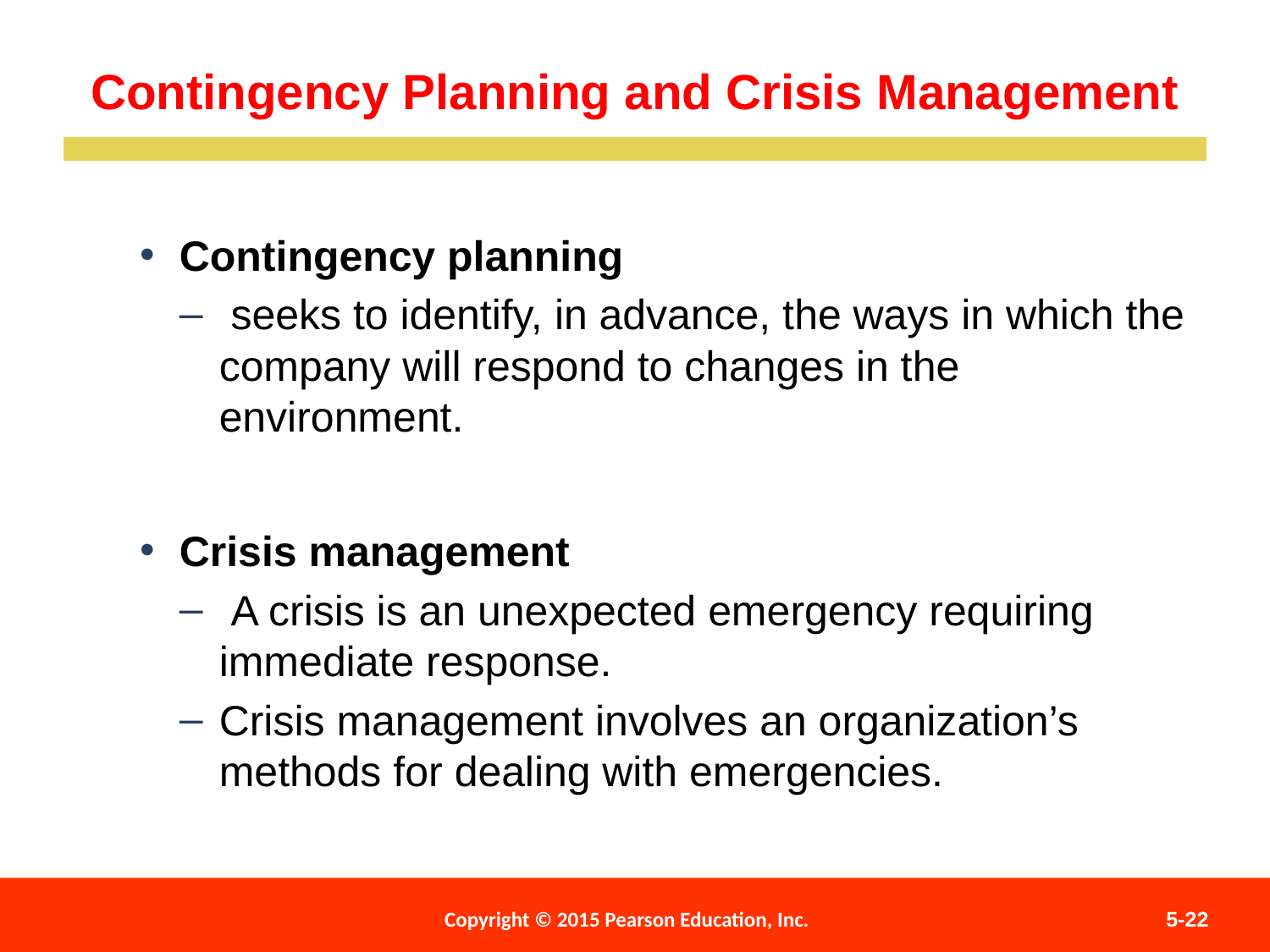

Contingency Planning and Crisis Management
Contingency planning
 seeks to identify, in advance, the ways in which the company will respond to changes in the environment.

Crisis management
 A crisis is an unexpected emergency requiring immediate response.
Crisis management involves an organization’s methods for dealing with emergencies.